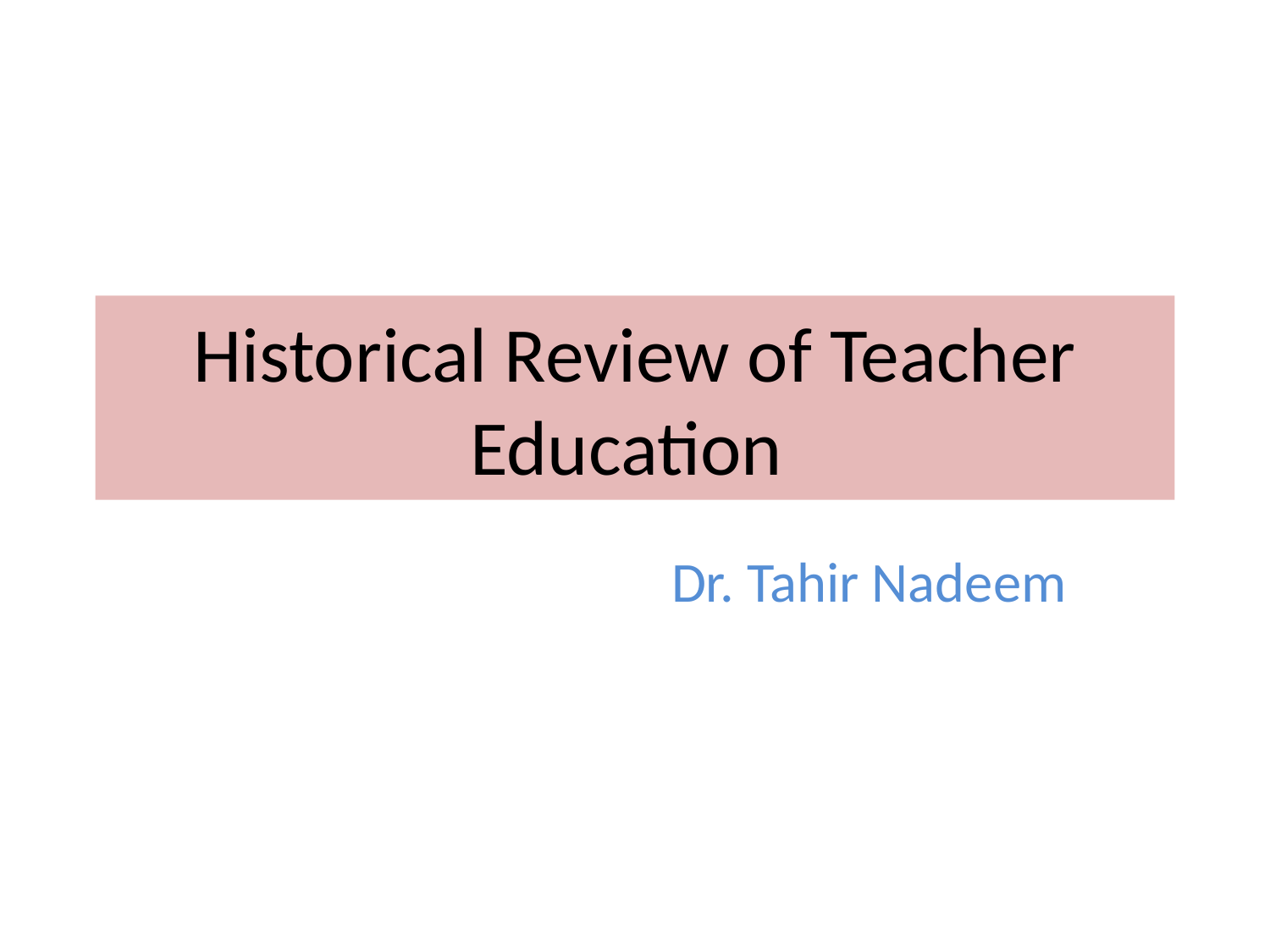

# Historical Review of Teacher Education
Dr. Tahir Nadeem